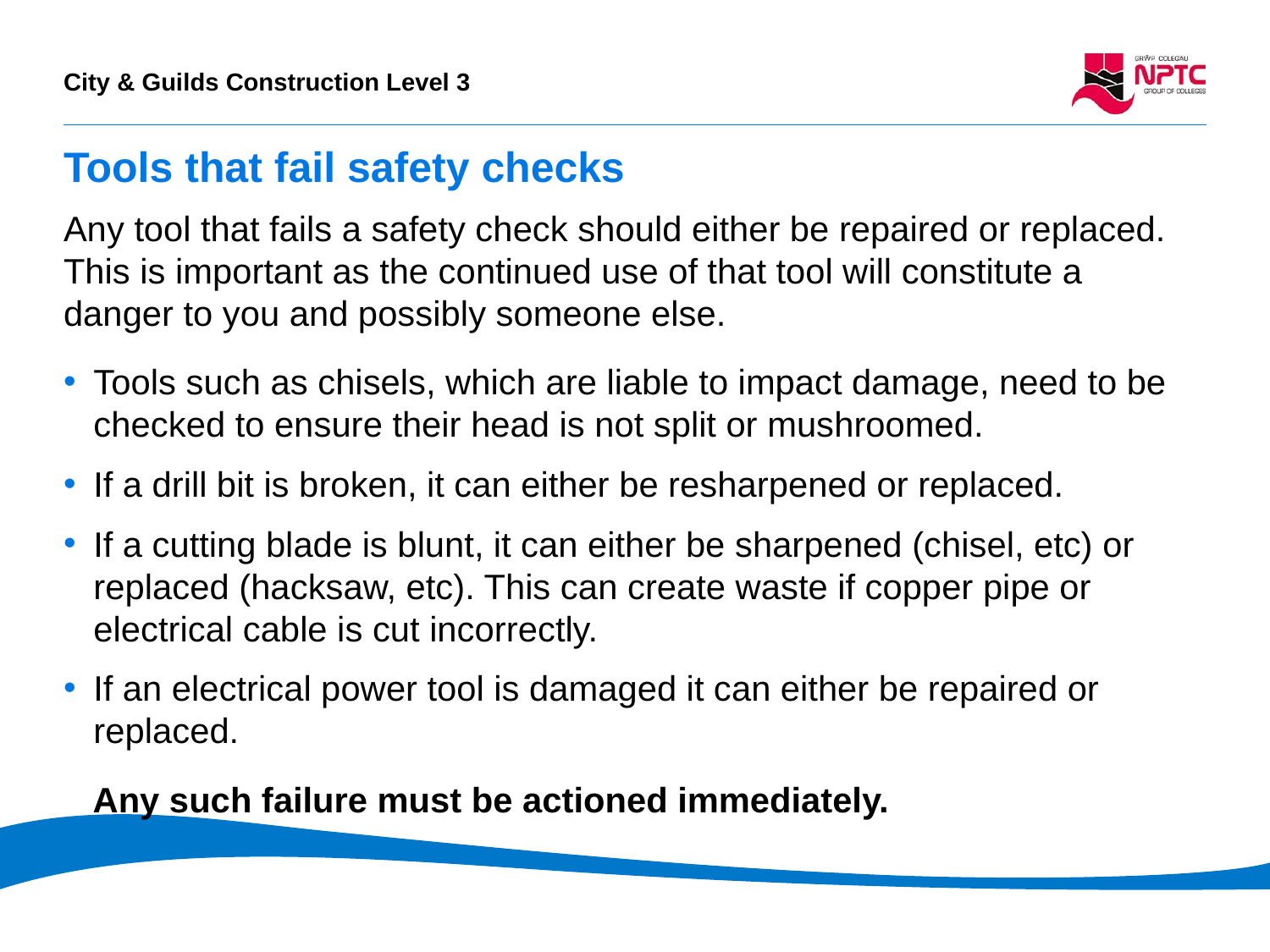

# Tools that fail safety checks
Any tool that fails a safety check should either be repaired or replaced. This is important as the continued use of that tool will constitute a
danger to you and possibly someone else.
Tools such as chisels, which are liable to impact damage, need to be checked to ensure their head is not split or mushroomed.
If a drill bit is broken, it can either be resharpened or replaced.
If a cutting blade is blunt, it can either be sharpened (chisel, etc) or replaced (hacksaw, etc). This can create waste if copper pipe or electrical cable is cut incorrectly.
If an electrical power tool is damaged it can either be repaired or replaced.
   Any such failure must be actioned immediately.